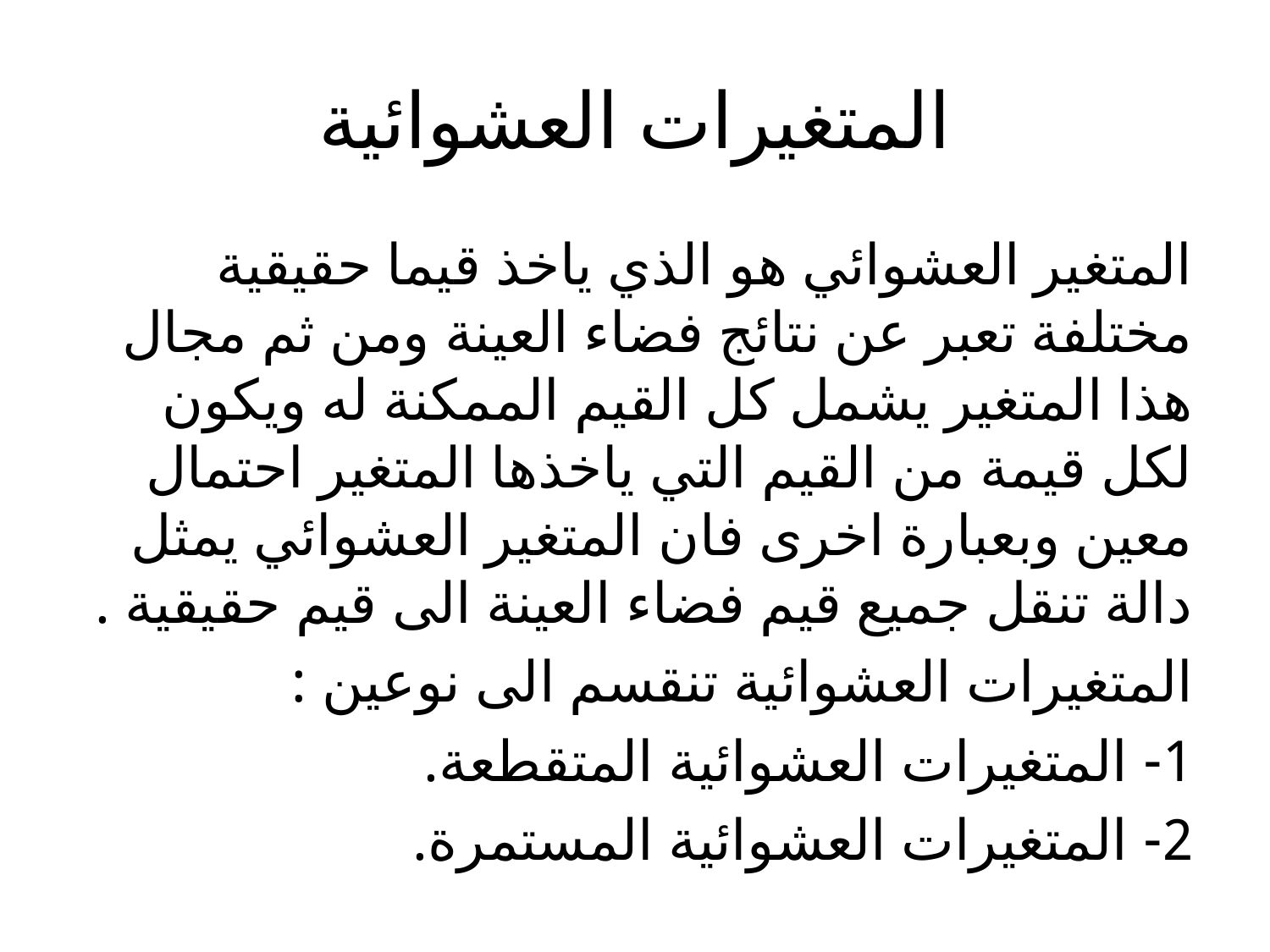

# المتغيرات العشوائية
المتغير العشوائي هو الذي ياخذ قيما حقيقية مختلفة تعبر عن نتائج فضاء العينة ومن ثم مجال هذا المتغير يشمل كل القيم الممكنة له ويكون لكل قيمة من القيم التي ياخذها المتغير احتمال معين وبعبارة اخرى فان المتغير العشوائي يمثل دالة تنقل جميع قيم فضاء العينة الى قيم حقيقية .
المتغيرات العشوائية تنقسم الى نوعين :
1- المتغيرات العشوائية المتقطعة.
2- المتغيرات العشوائية المستمرة.